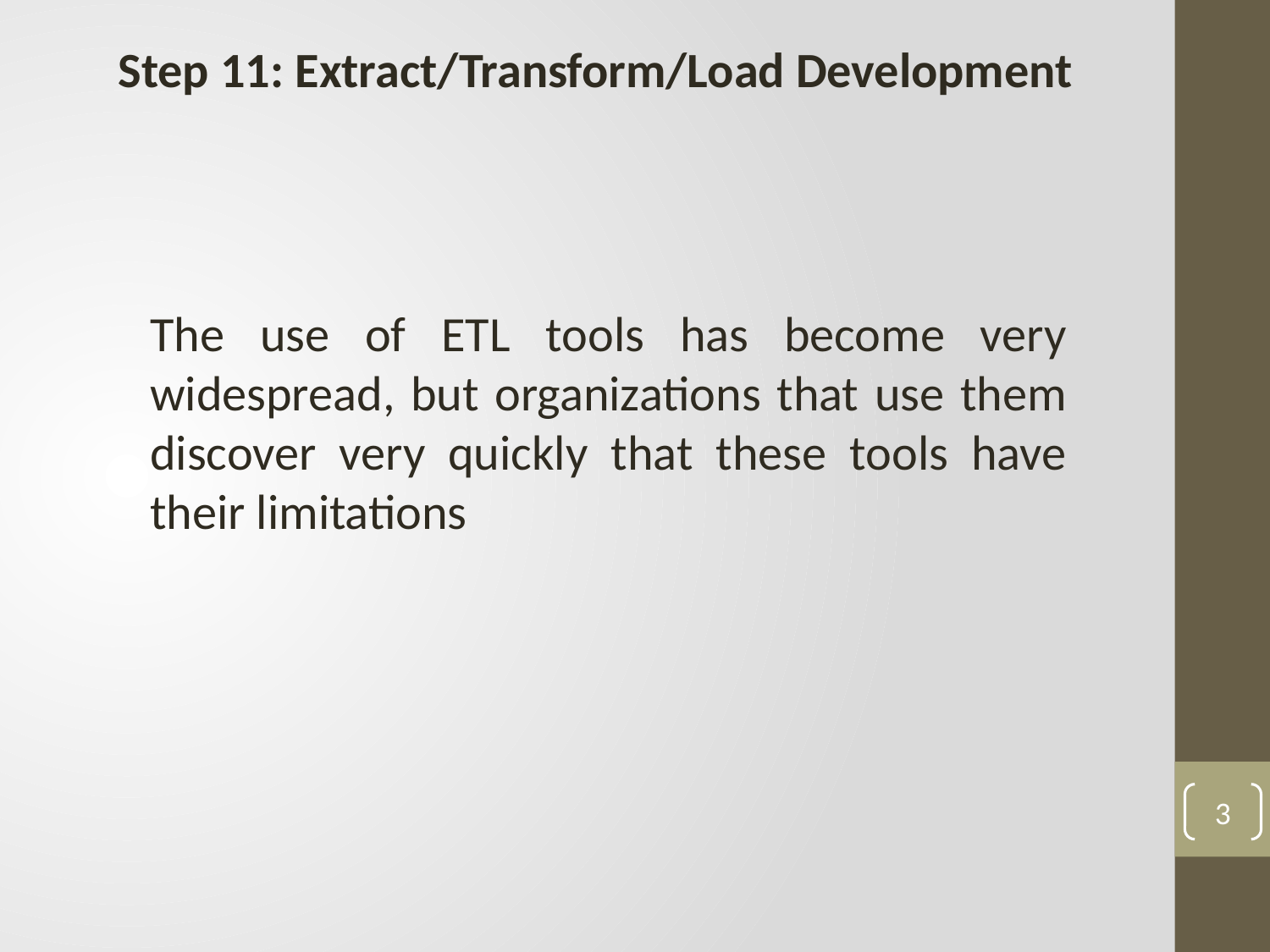

Step 11: Extract/Transform/Load Development
The use of ETL tools has become very widespread, but organizations that use them discover very quickly that these tools have their limitations
3